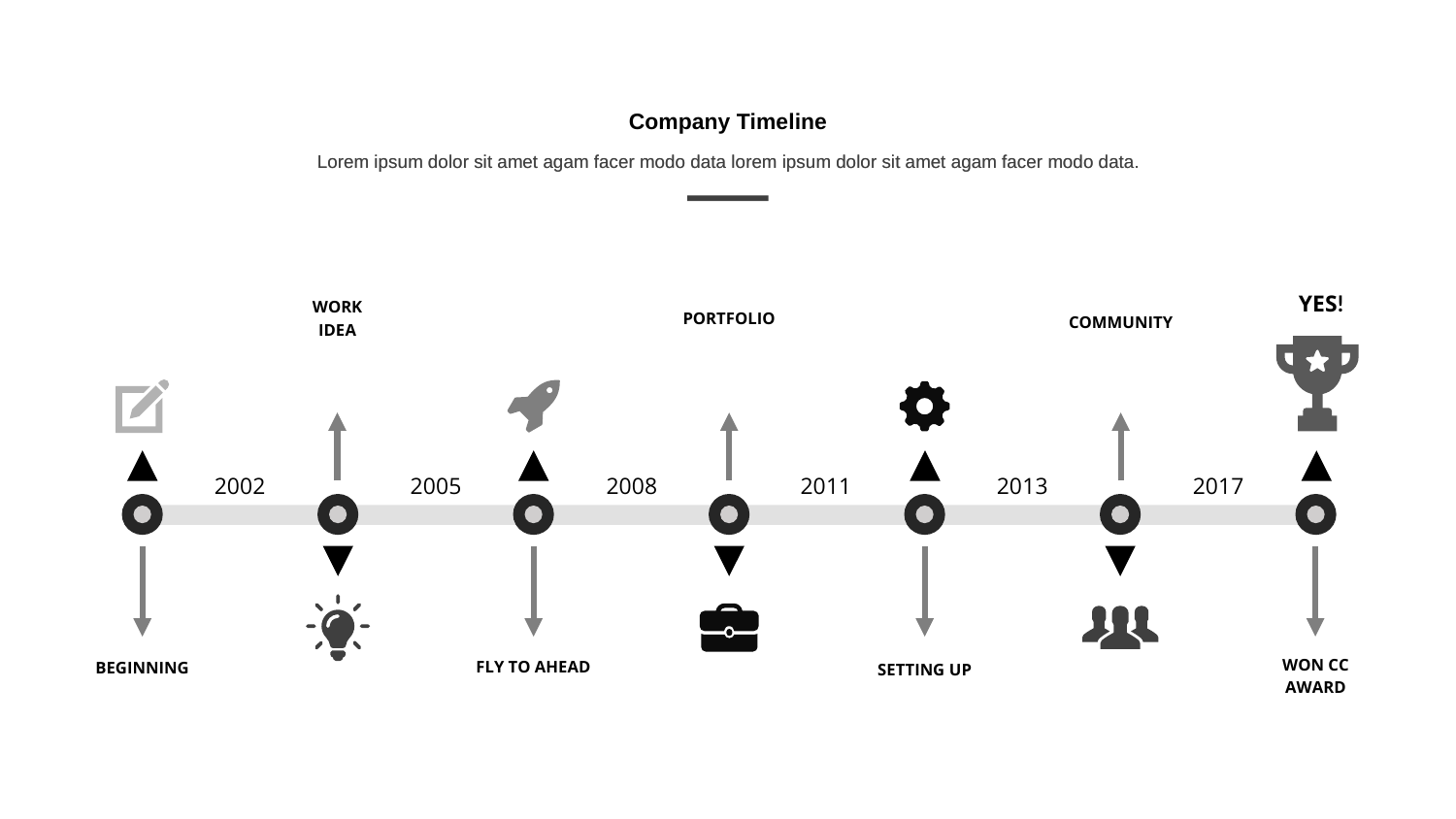

# Company Timeline
Lorem ipsum dolor sit amet agam facer modo data lorem ipsum dolor sit amet agam facer modo data.

WORK IDEA
PORTFOLIO
COMMUNITY
YES!

2002
2005
2008
2011
2013
2017

BEGINNING
FLY TO AHEAD
SETTING UP
WON CC AWARD